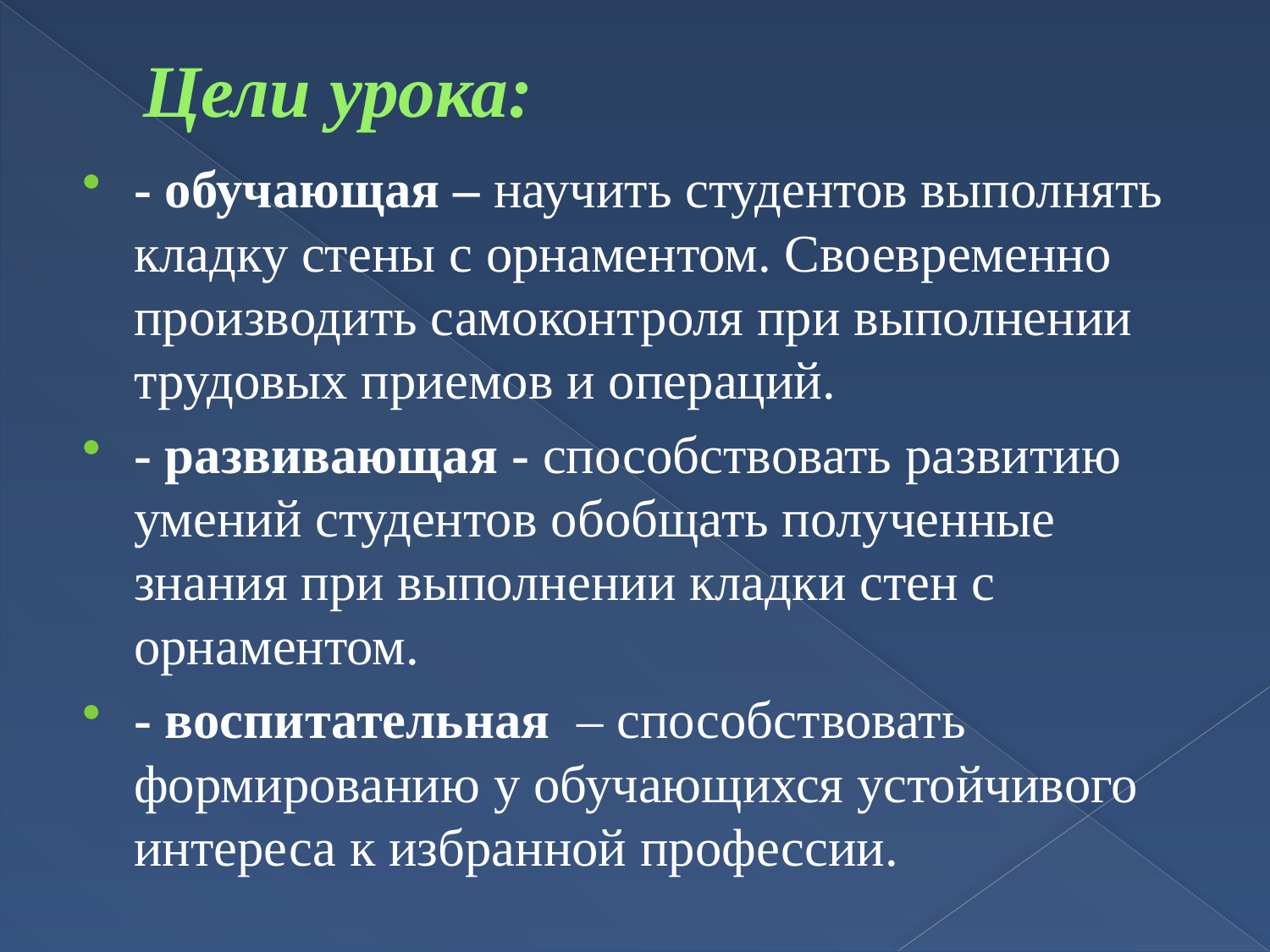

# Цели урока:
- обучающая – научить студентов выполнять кладку стены с орнаментом. Своевременно производить самоконтроля при выполнении трудовых приемов и операций.
- развивающая - способствовать развитию умений студентов обобщать полученные знания при выполнении кладки стен с орнаментом.
- воспитательная  – способствовать формированию у обучающихся устойчивого интереса к избранной профессии.